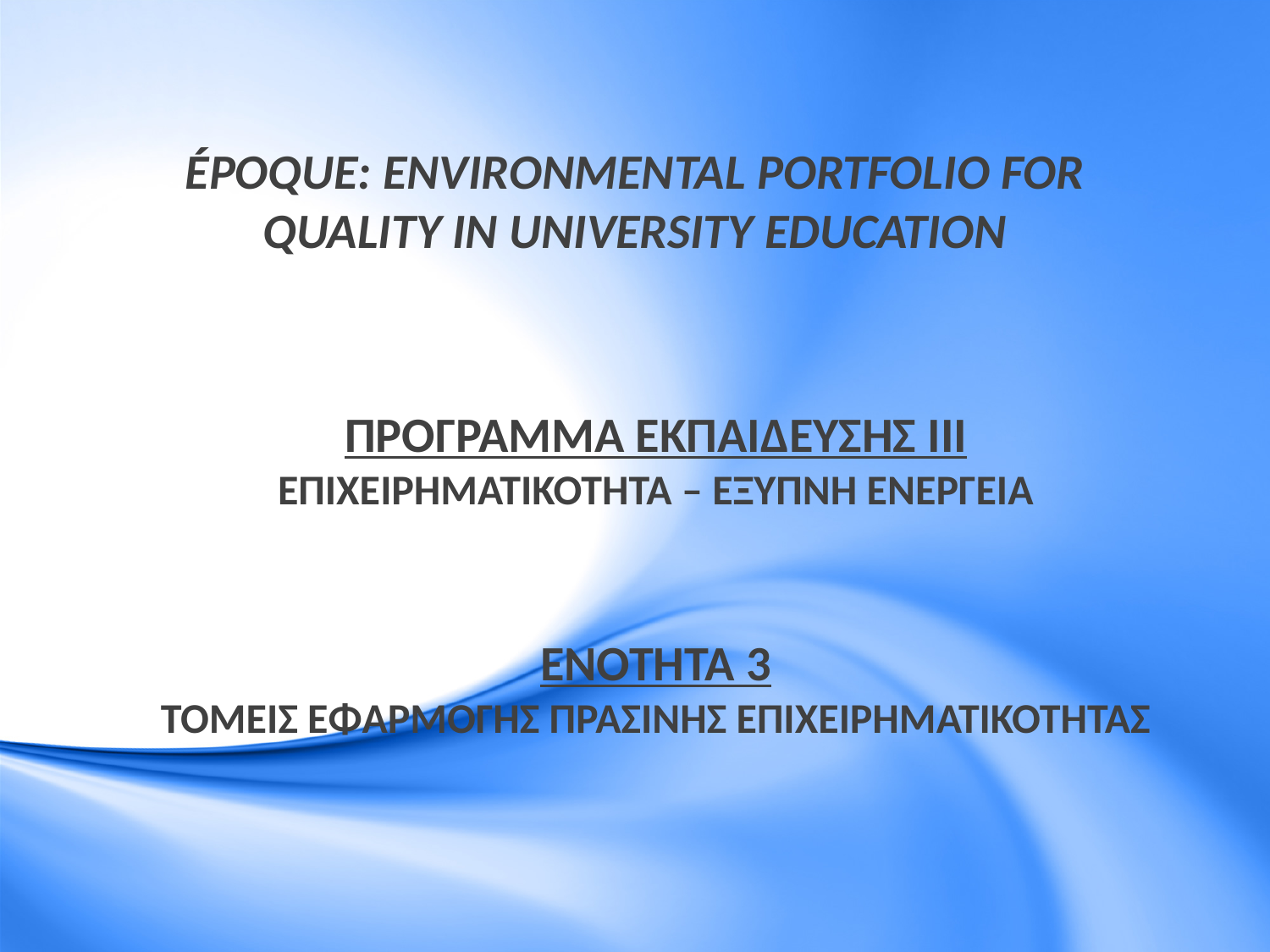

ÉPOQUE: Environmental POrtfolio for Quality in University Education

ΠΡΟΓΡΑΜΜΑ ΕΚΠΑΙΔΕΥΣΗΣ III
Επιχειρηματικοτητα – Εξυπνη ενεργεια

ΕΝΟΤΗΤΑ 3
Τομεισ εφαρμογησ πρασινησ επιχειρηματικοτητασ